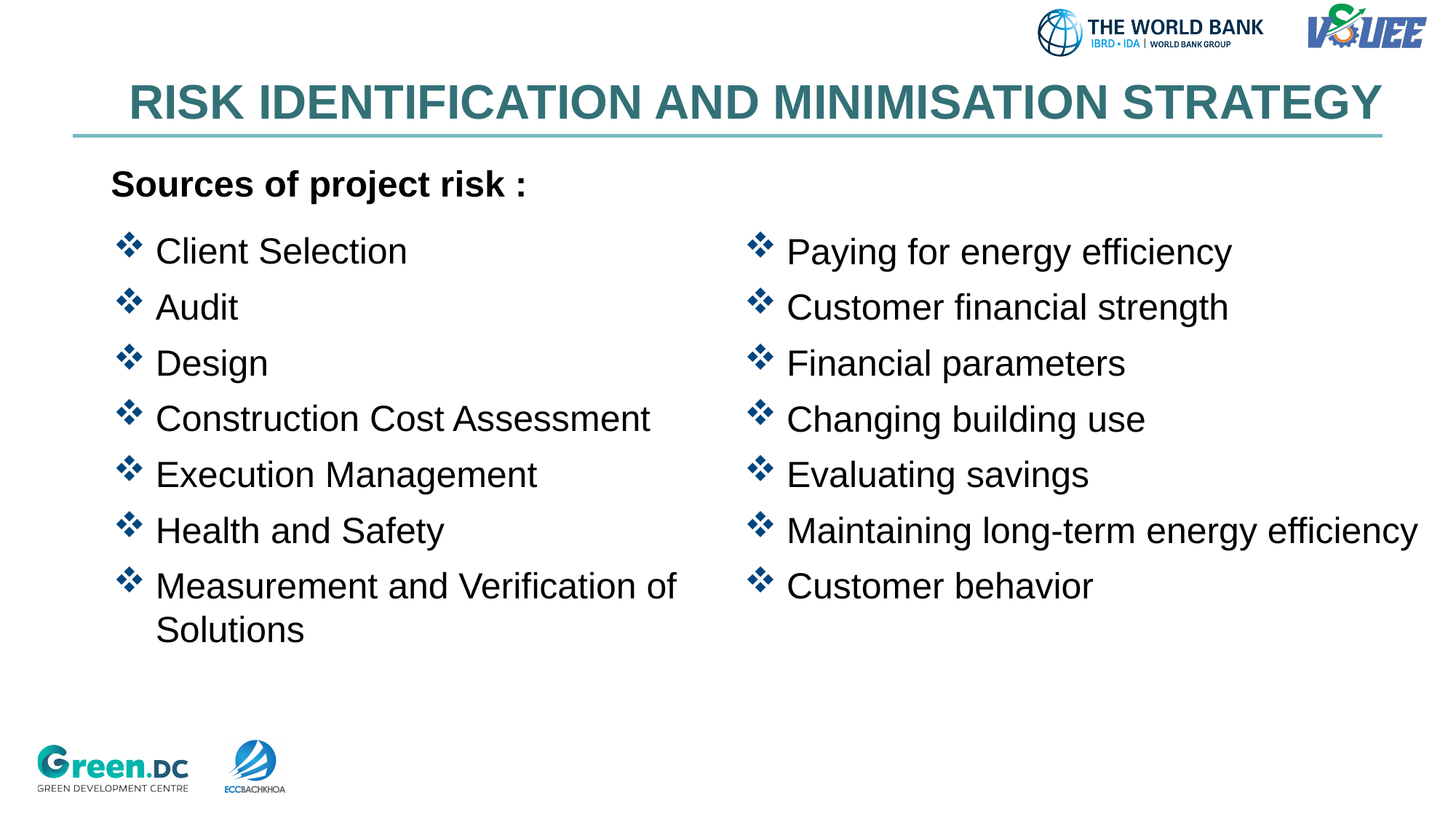

| RISK IDENTIFICATION AND MINIMISATION STRATEGY |
| --- |
Sources of project risk :
Client Selection
Audit
Design
Construction Cost Assessment
Execution Management
Health and Safety
Measurement and Verification of Solutions
Paying for energy efficiency
Customer financial strength
Financial parameters
Changing building use
Evaluating savings
Maintaining long-term energy efficiency
Customer behavior